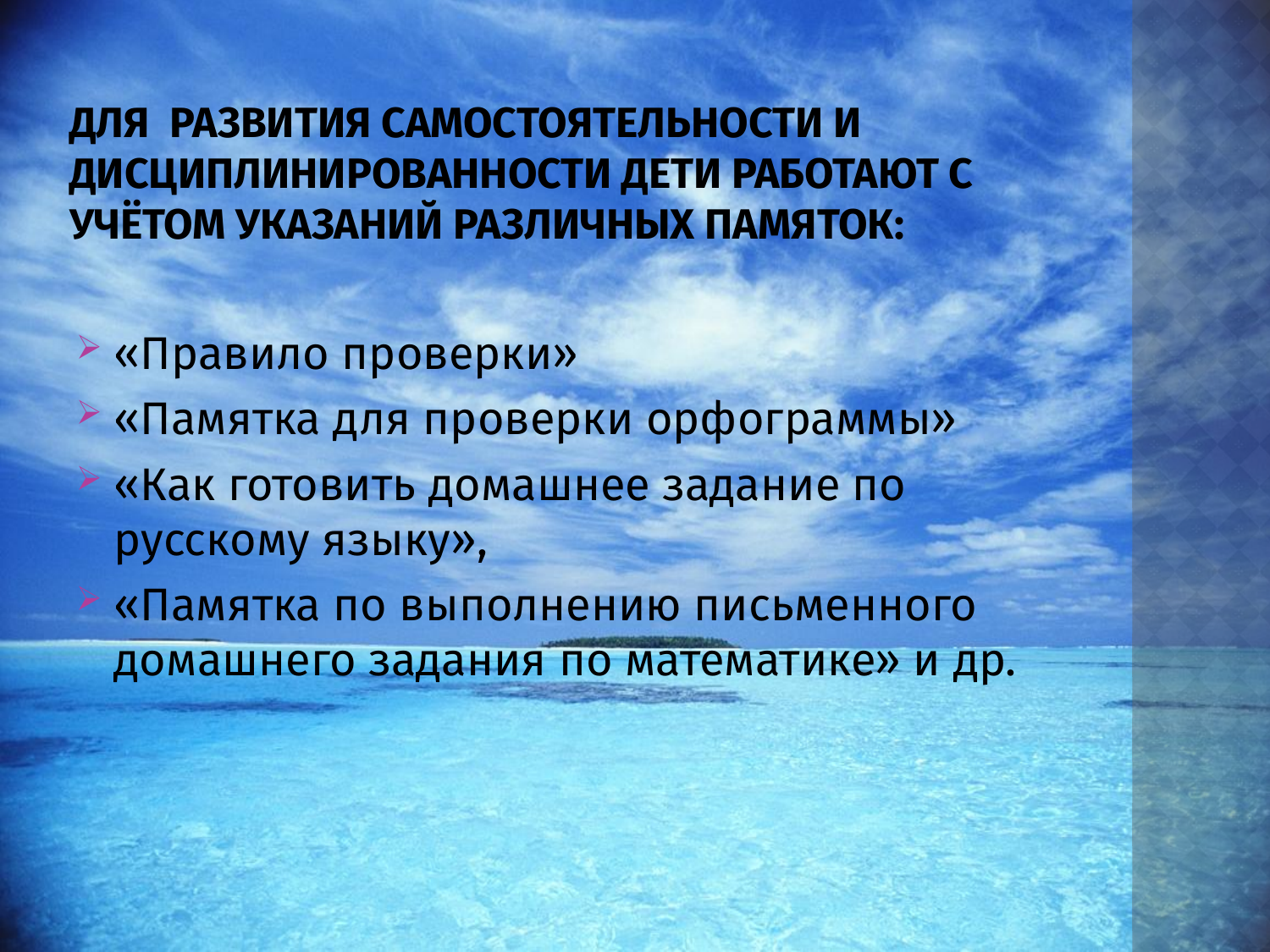

# Для  развития самостоятельности и дисциплинированности дети работают с учётом указаний различных памяток:
«Правило проверки»
«Памятка для проверки орфограммы»
«Как готовить домашнее задание по русскому языку»,
«Памятка по выполнению письменного домашнего задания по математике» и др.